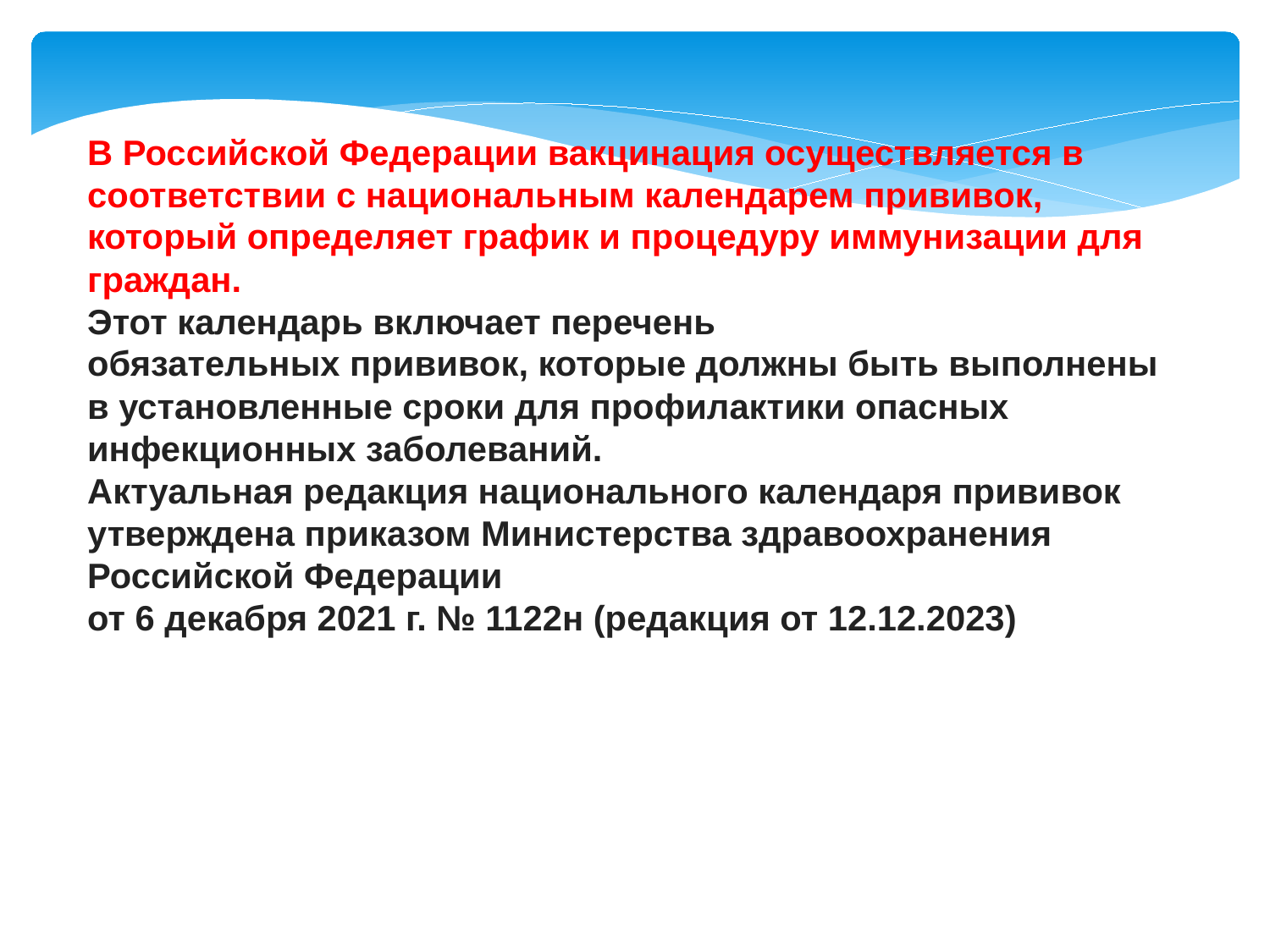

В Российской Федерации вакцинация осуществляется в соответствии с национальным календарем прививок, который определяет график и процедуру иммунизации для граждан.
Этот календарь включает перечень
обязательных прививок, которые должны быть выполнены в установленные сроки для профилактики опасных инфекционных заболеваний.
Актуальная редакция национального календаря прививок утверждена приказом Министерства здравоохранения Российской Федерации
от 6 декабря 2021 г. № 1122н (редакция от 12.12.2023)